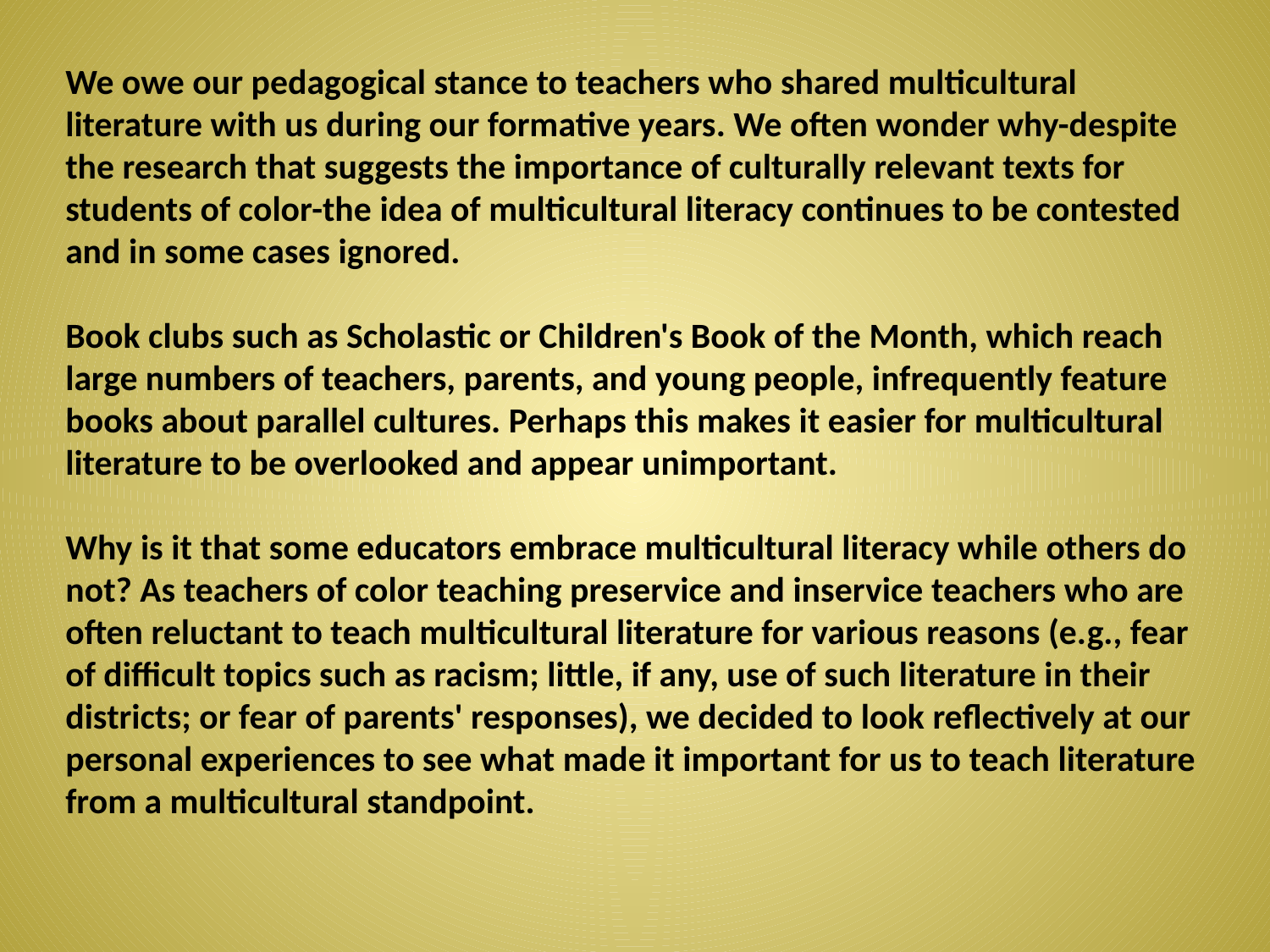

We owe our pedagogical stance to teachers who shared multicultural literature with us during our formative years. We often wonder why-despite the research that suggests the importance of culturally relevant texts for students of color-the idea of multicultural literacy continues to be contested and in some cases ignored.

Book clubs such as Scholastic or Children's Book of the Month, which reach large numbers of teachers, parents, and young people, infrequently feature books about parallel cultures. Perhaps this makes it easier for multicultural literature to be overlooked and appear unimportant.

Why is it that some educators embrace multicultural literacy while others do not? As teachers of color teaching preservice and inservice teachers who are often reluctant to teach multicultural literature for various reasons (e.g., fear of difficult topics such as racism; little, if any, use of such literature in their districts; or fear of parents' responses), we decided to look reflectively at our personal experiences to see what made it important for us to teach literature from a multicultural standpoint.